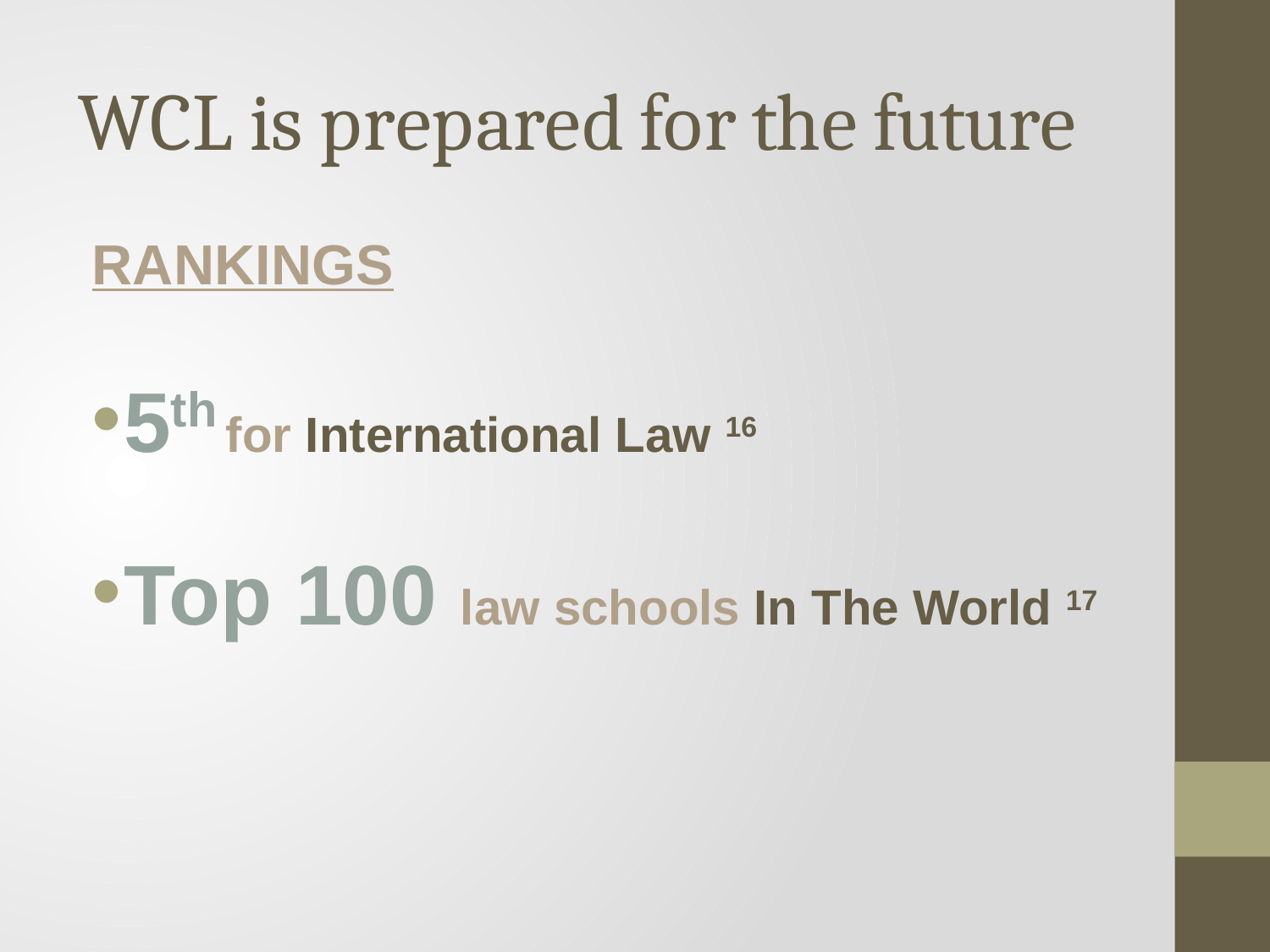

# WCL is prepared for the future
RANKINGS

5th for International Law 16

Top 100 law schools In The World 17